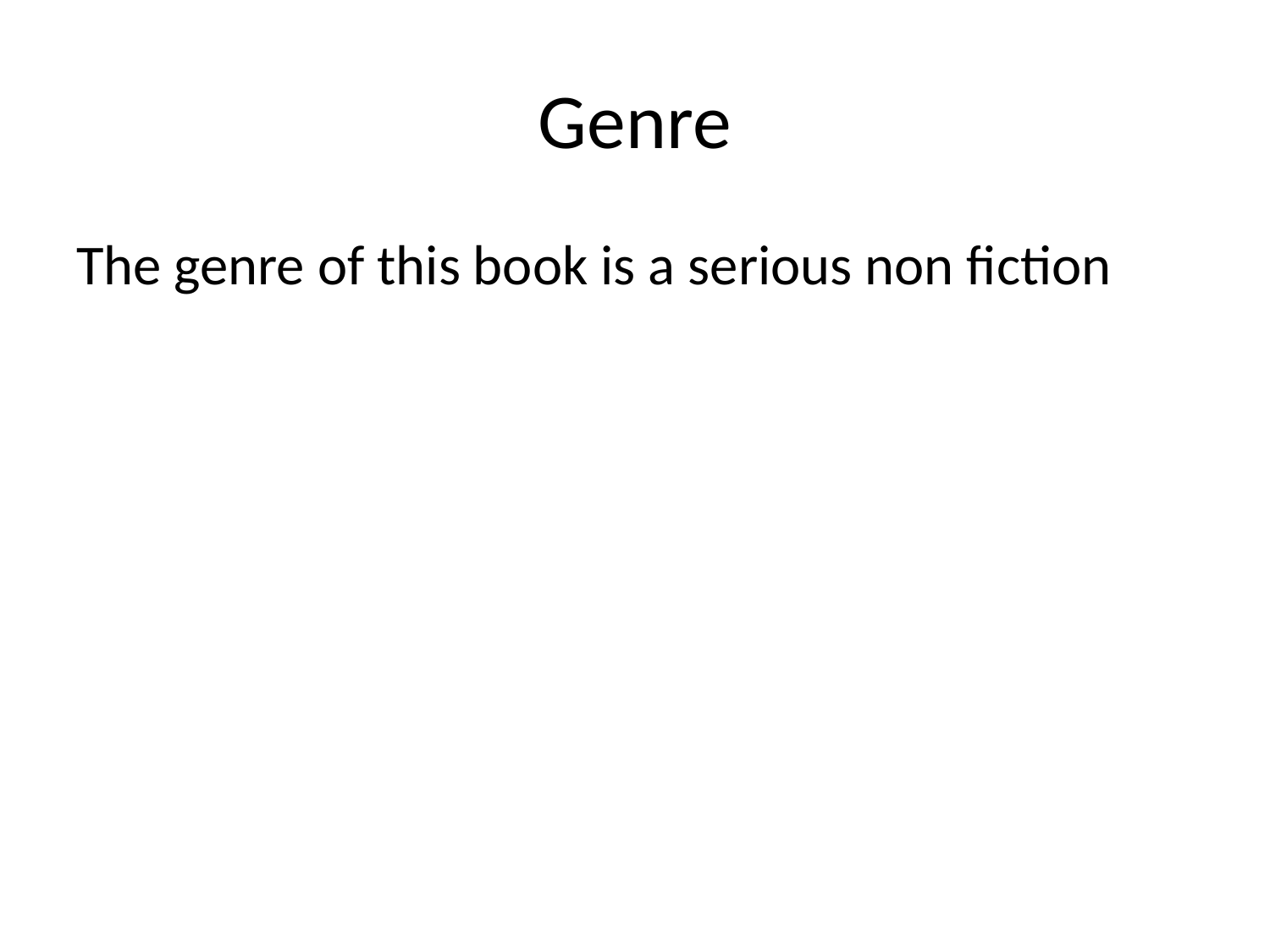

# Genre
The genre of this book is a serious non fiction